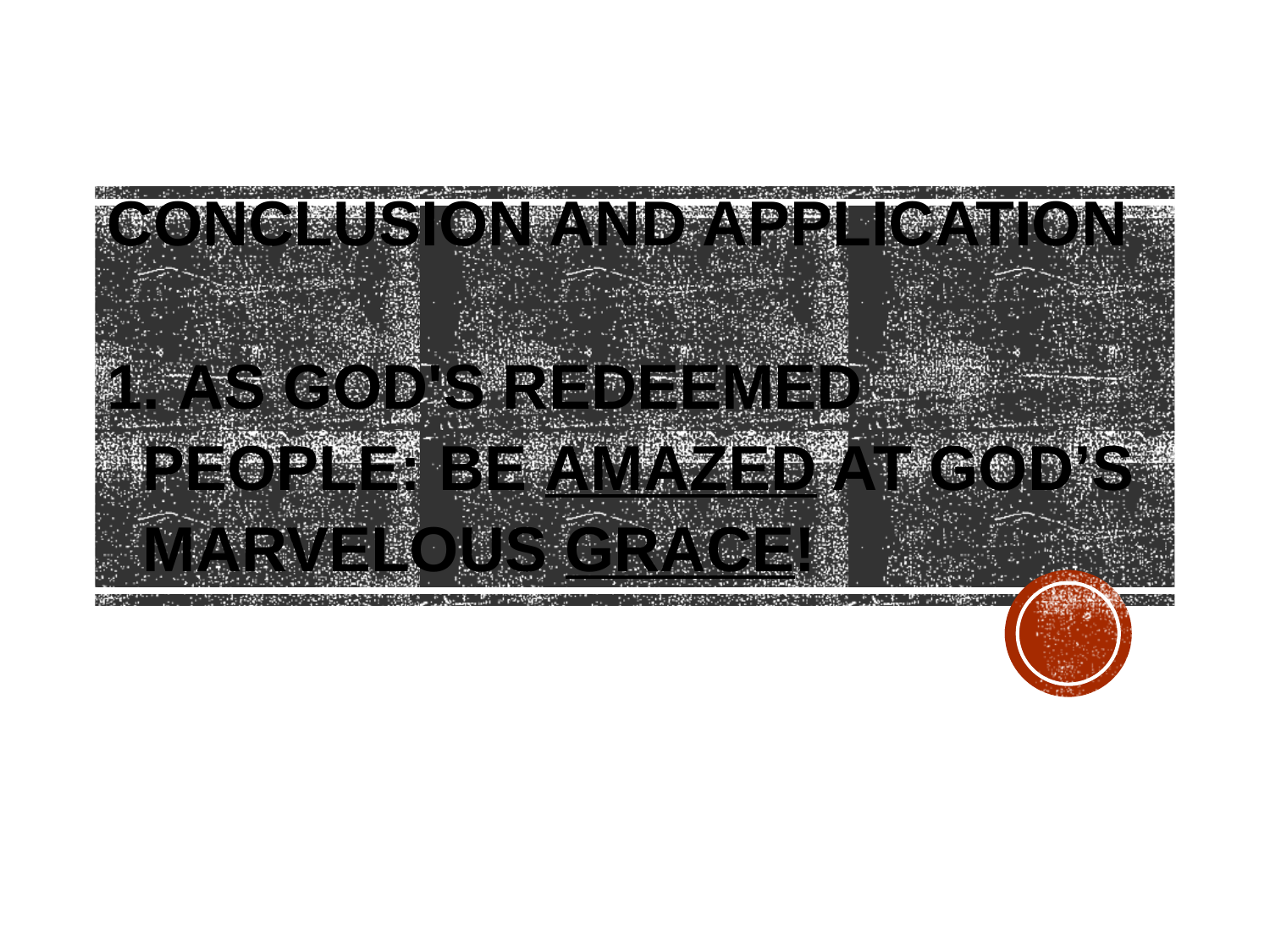

CONCLUSION AND APPLICATION

 AS GOD'S REDEEMED PEOPLE: BE AMAZED AT GOD’S MARVELOUS GRACE!